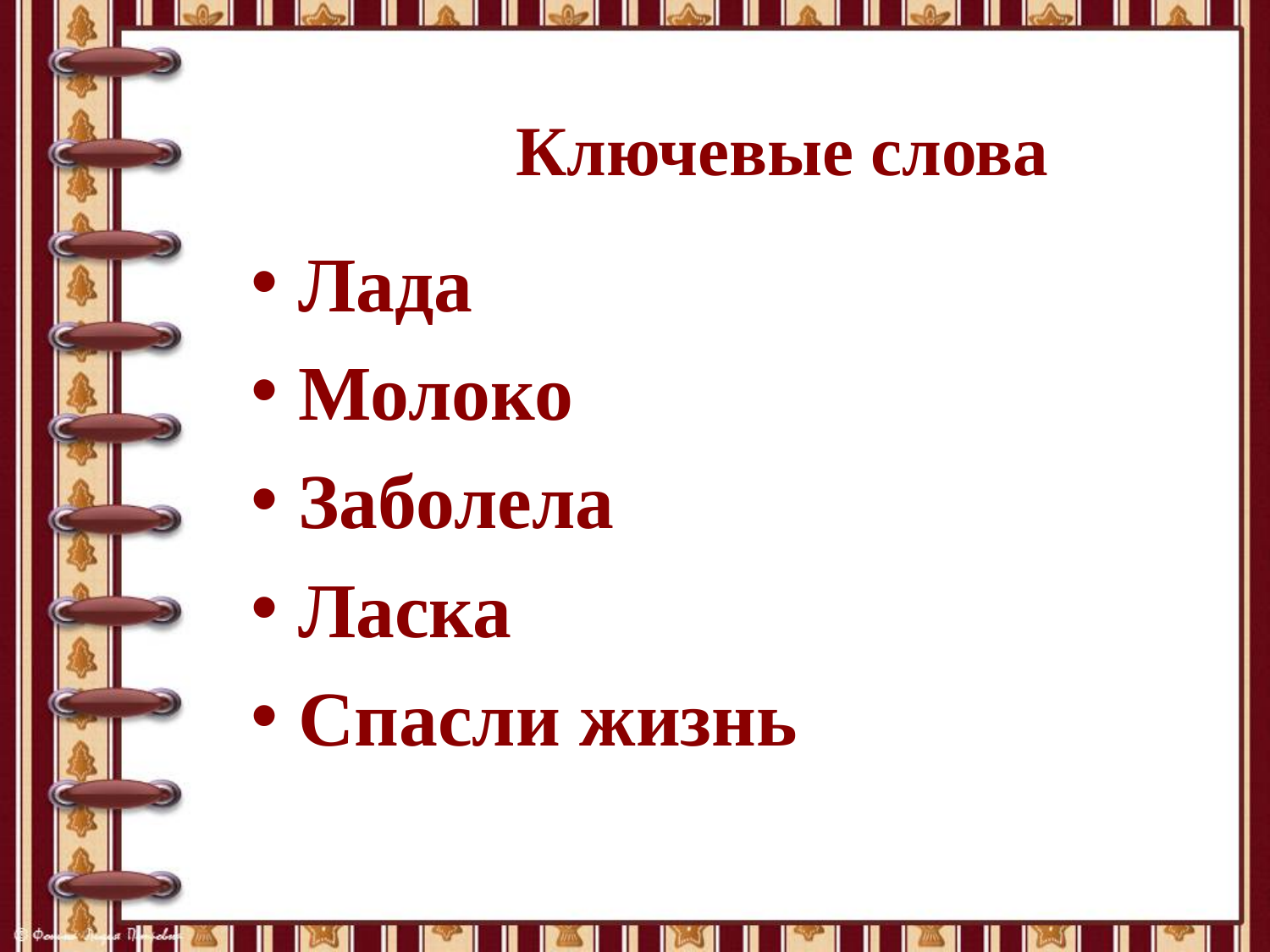

# Ключевые слова
Лада
Молоко
Заболела
Ласка
Спасли жизнь